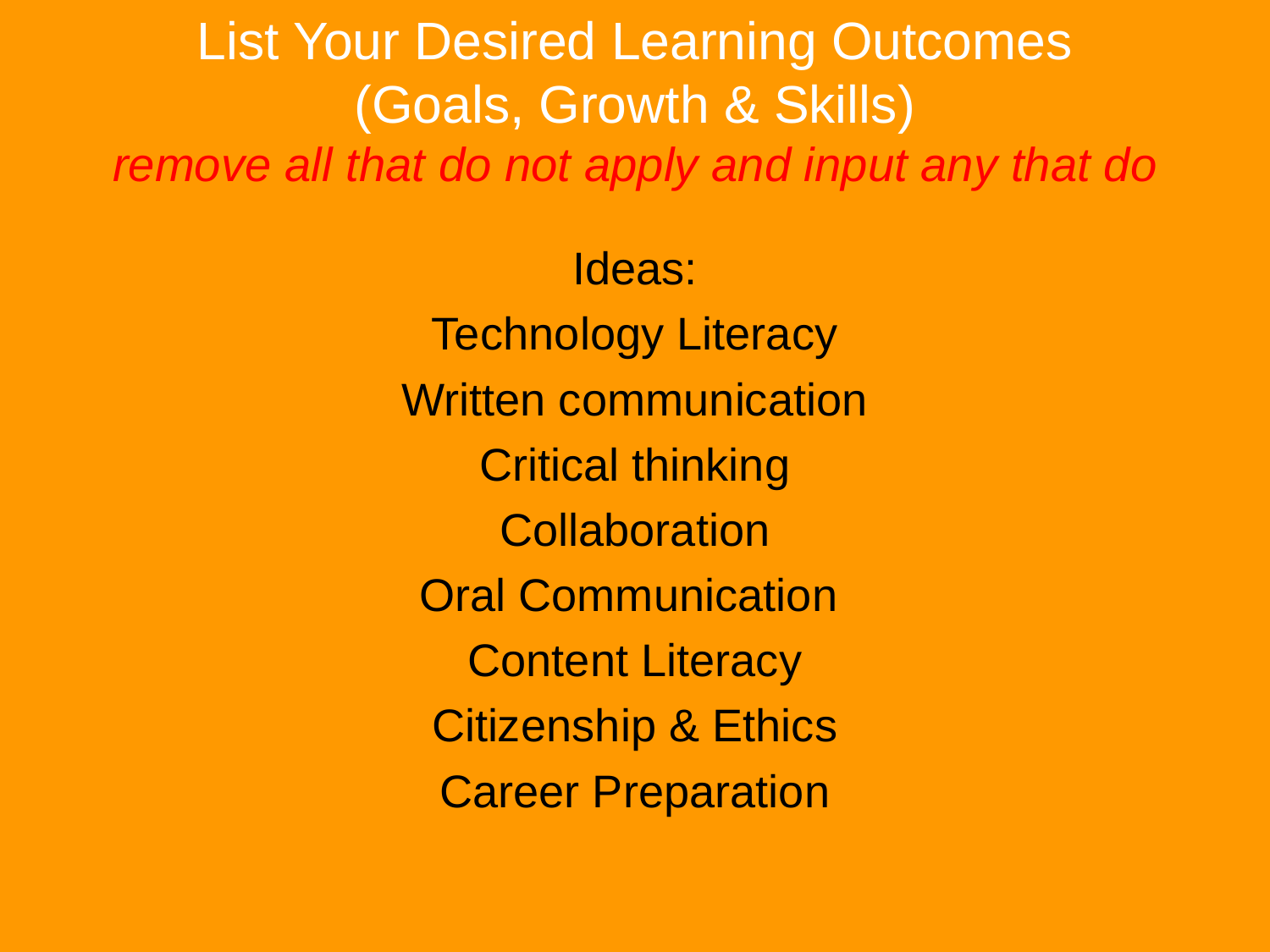

# List Your Desired Learning Outcomes (Goals, Growth & Skills) remove all that do not apply and input any that do
Ideas:
Technology Literacy
Written communication
Critical thinking
Collaboration
Oral Communication
Content Literacy
Citizenship & Ethics
Career Preparation